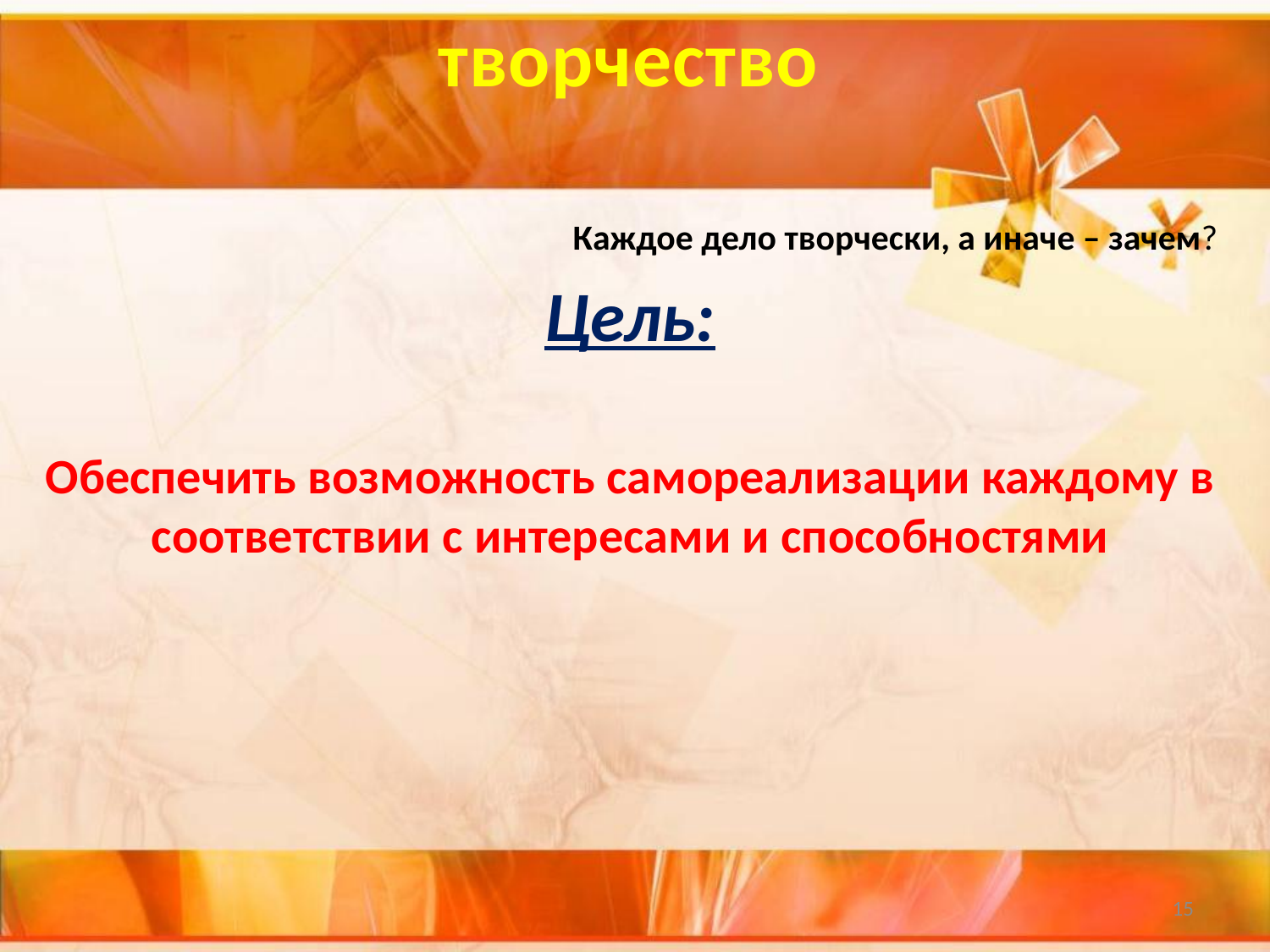

# творчество
Каждое дело творчески, а иначе – зачем?
Цель:

Обеспечить возможность самореализации каждому в соответствии с интересами и способностями

15